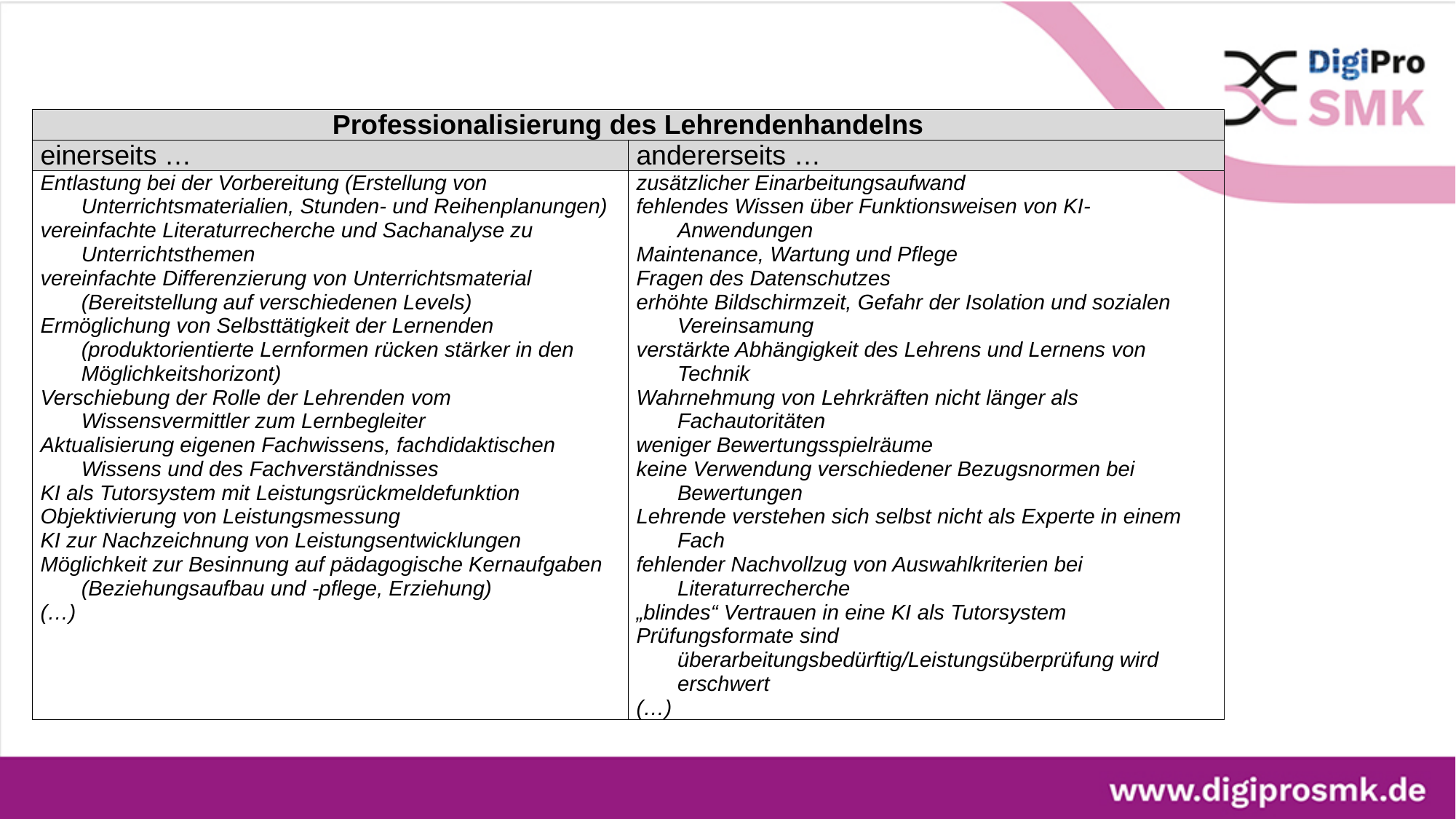

| Professionalisierung des Lehrendenhandelns |  |
| --- | --- |
| einerseits … | andererseits … |
| Entlastung bei der Vorbereitung (Erstellung von Unterrichtsmaterialien, Stunden- und Reihenplanungen) vereinfachte Literaturrecherche und Sachanalyse zu Unterrichtsthemen vereinfachte Differenzierung von Unterrichtsmaterial (Bereitstellung auf verschiedenen Levels) Ermöglichung von Selbsttätigkeit der Lernenden (produktorientierte Lernformen rücken stärker in den Möglichkeitshorizont) Verschiebung der Rolle der Lehrenden vom Wissensvermittler zum Lernbegleiter Aktualisierung eigenen Fachwissens, fachdidaktischen Wissens und des Fachverständnisses KI als Tutorsystem mit Leistungsrückmeldefunktion Objektivierung von Leistungsmessung KI zur Nachzeichnung von Leistungsentwicklungen Möglichkeit zur Besinnung auf pädagogische Kernaufgaben (Beziehungsaufbau und -pflege, Erziehung) (…) | zusätzlicher Einarbeitungsaufwand fehlendes Wissen über Funktionsweisen von KI-Anwendungen Maintenance, Wartung und Pflege Fragen des Datenschutzes erhöhte Bildschirmzeit, Gefahr der Isolation und sozialen Vereinsamung verstärkte Abhängigkeit des Lehrens und Lernens von Technik Wahrnehmung von Lehrkräften nicht länger als Fachautoritäten weniger Bewertungsspielräume keine Verwendung verschiedener Bezugsnormen bei Bewertungen Lehrende verstehen sich selbst nicht als Experte in einem Fach fehlender Nachvollzug von Auswahlkriterien bei Literaturrecherche „blindes“ Vertrauen in eine KI als Tutorsystem Prüfungsformate sind überarbeitungsbedürftig/Leistungsüberprüfung wird erschwert (…) |